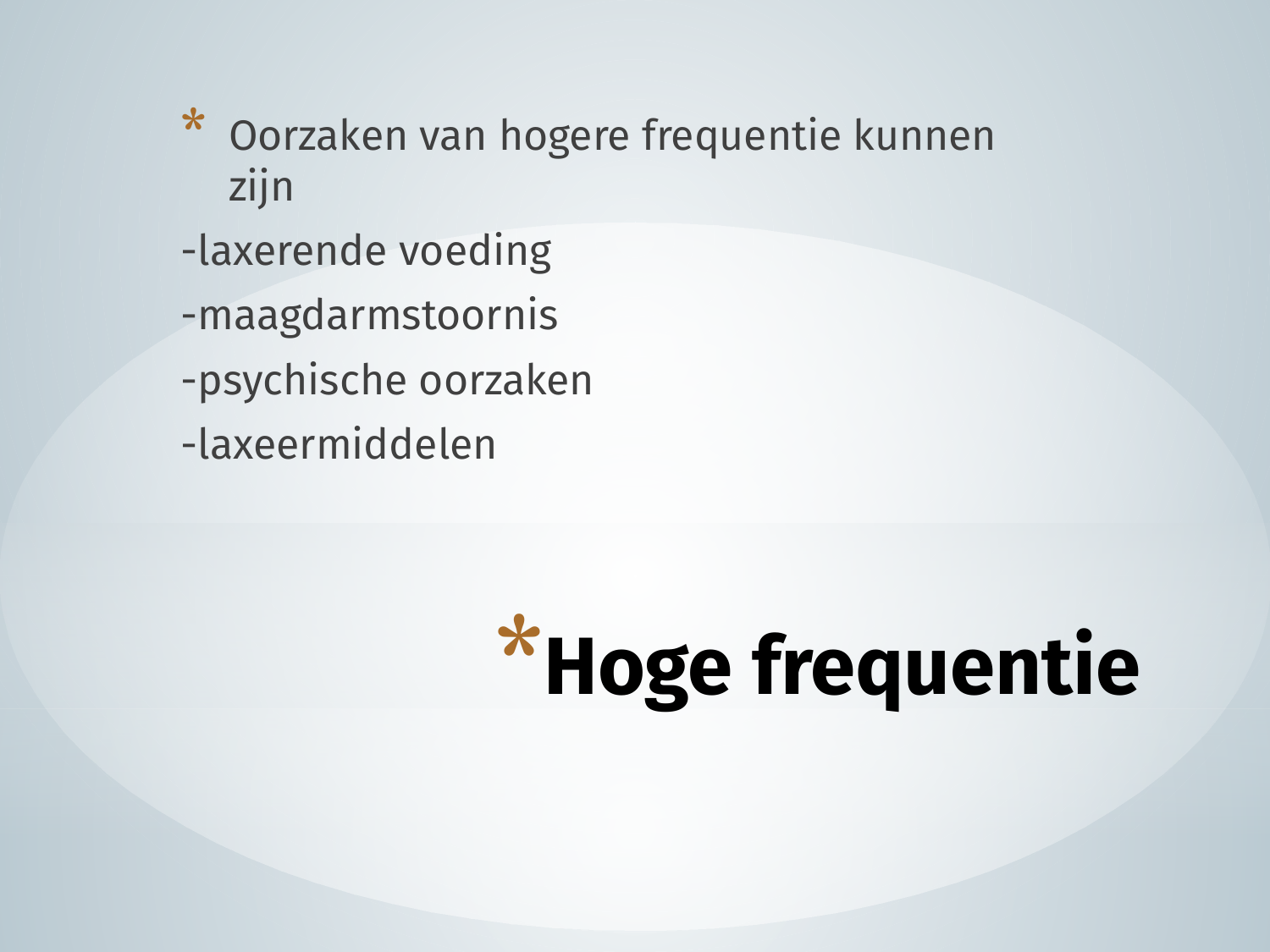

Oorzaken van hogere frequentie kunnen zijn
-laxerende voeding
-maagdarmstoornis
-psychische oorzaken
-laxeermiddelen

# Hoge frequentie